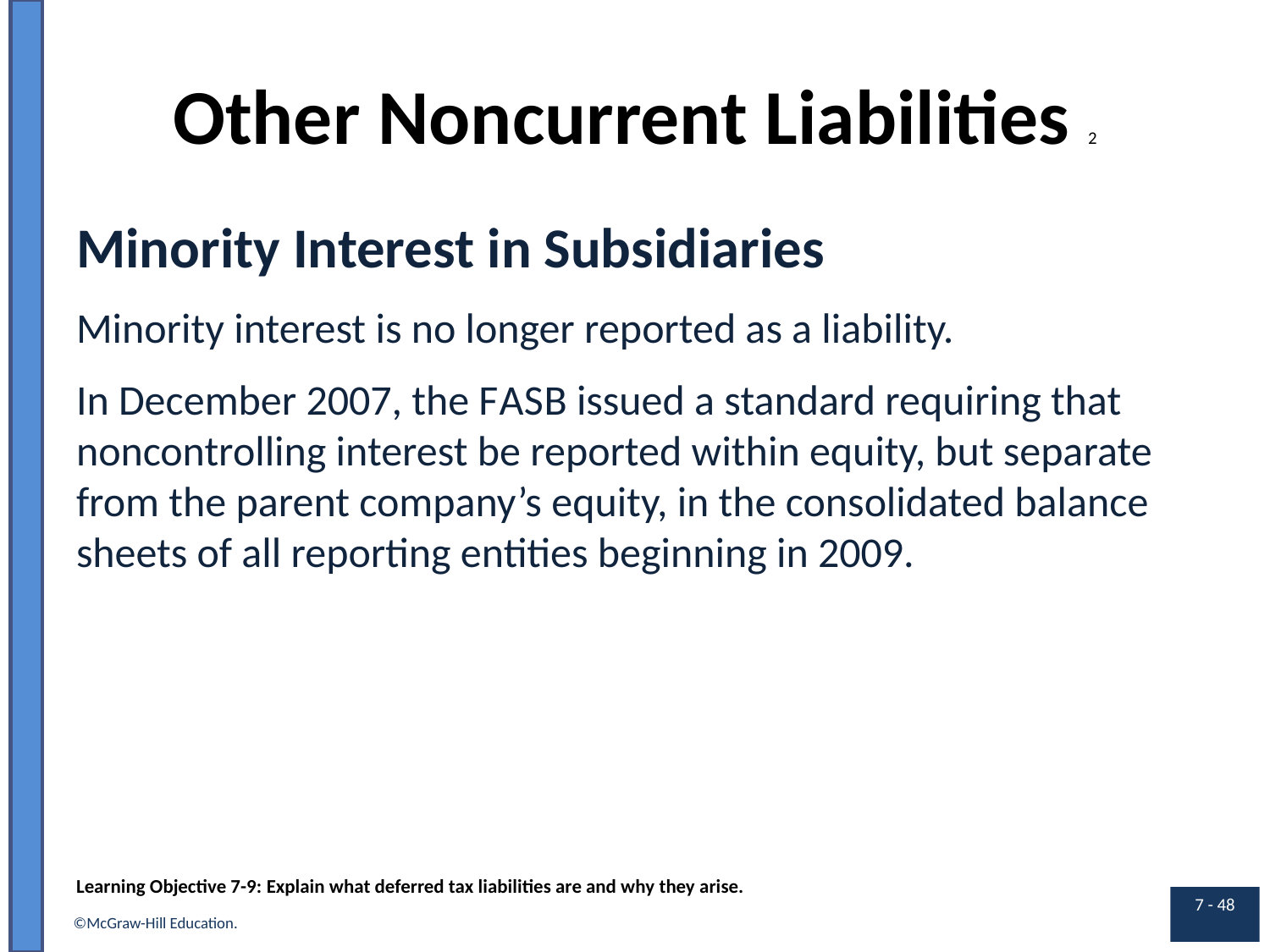

# Other Noncurrent Liabilities 2
Minority Interest in Subsidiaries
Minority interest is no longer reported as a liability.
In December 2007, the F A S B issued a standard requiring that noncontrolling interest be reported within equity, but separate from the parent company’s equity, in the consolidated balance sheets of all reporting entities beginning in 2009.
Learning Objective 7-9: Explain what deferred tax liabilities are and why they arise.